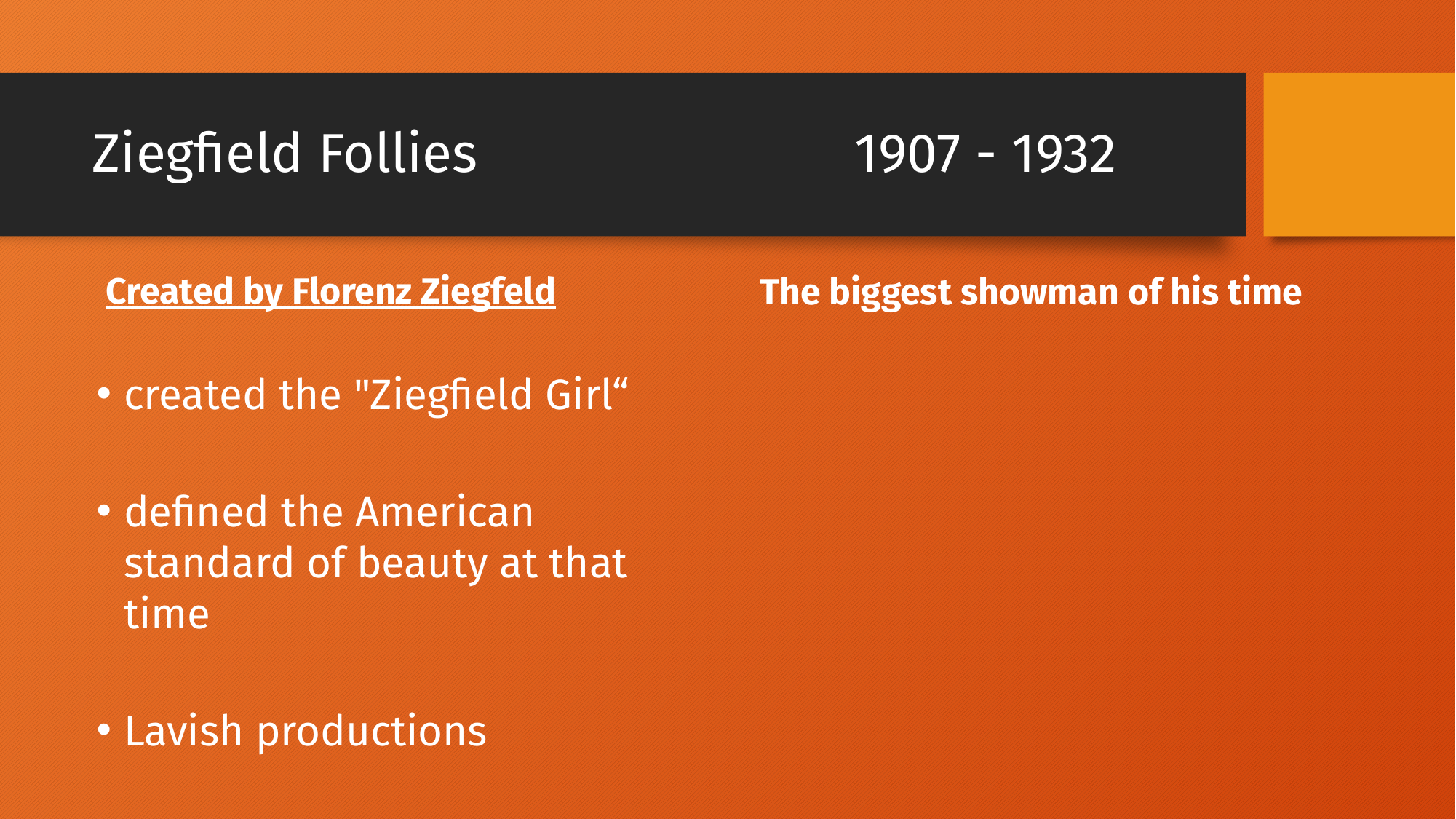

# Ziegfield Follies                          1907 - 1932
Created by Florenz Ziegfeld
The biggest showman of his time
created the "Ziegfield Girl“

defined the American standard of beauty at that time

Lavish productions